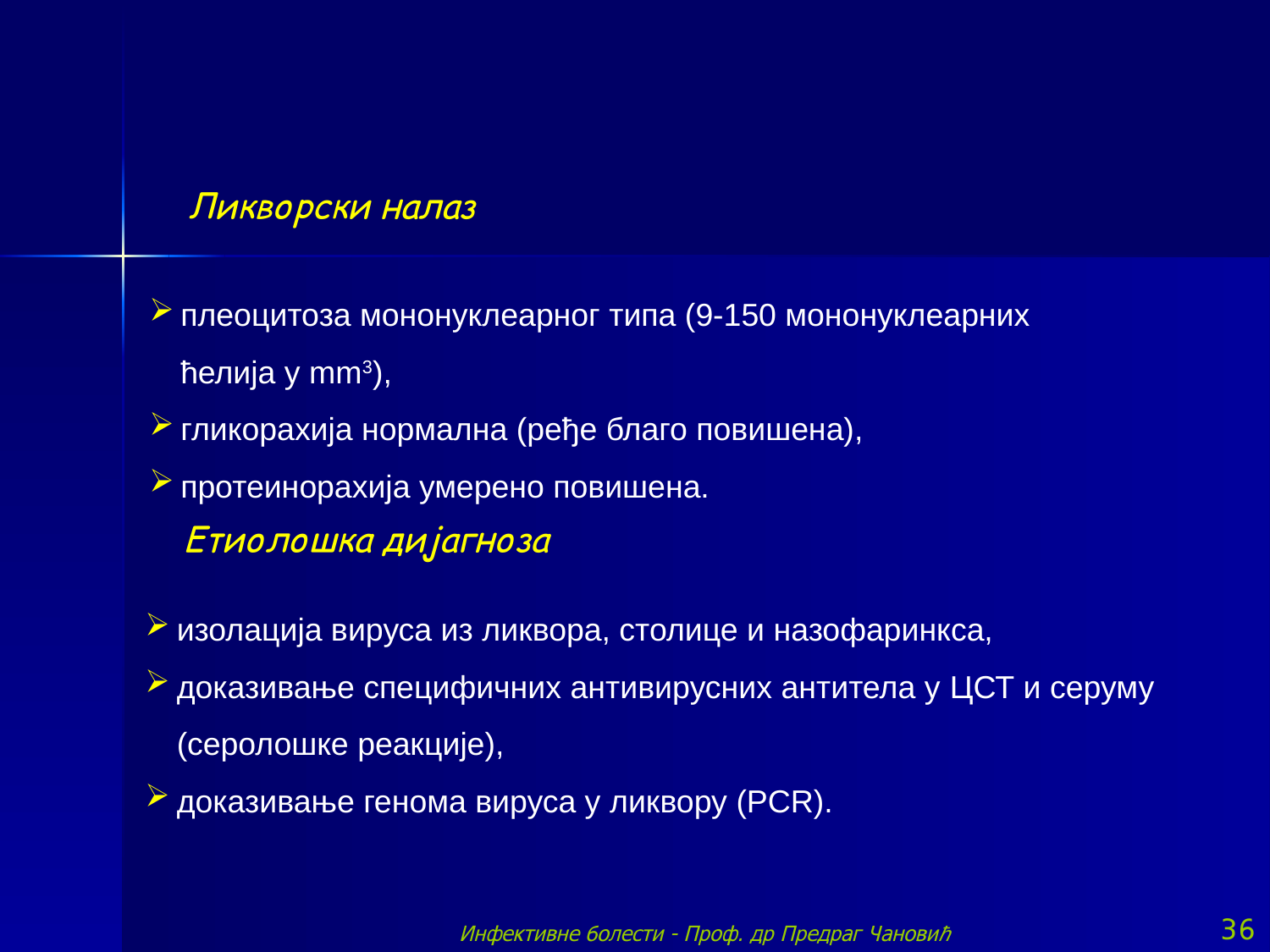

Ликворски налаз
плеоцитоза мононуклеарног типа (9-150 мононуклеарних
ћелија у mm3),
гликорахија нормална (ређе благо повишена),
протеинорахија умерено повишена.
Етиолошка дијагноза
изолација вируса из ликвора, столице и назофаринкса,
доказивање специфичних антивирусних антитела у ЦСТ и серуму
(серолошке реакције),
доказивање генома вируса у ликвору (PCR).
Инфективне болести - Проф. др Предраг Чановић
36